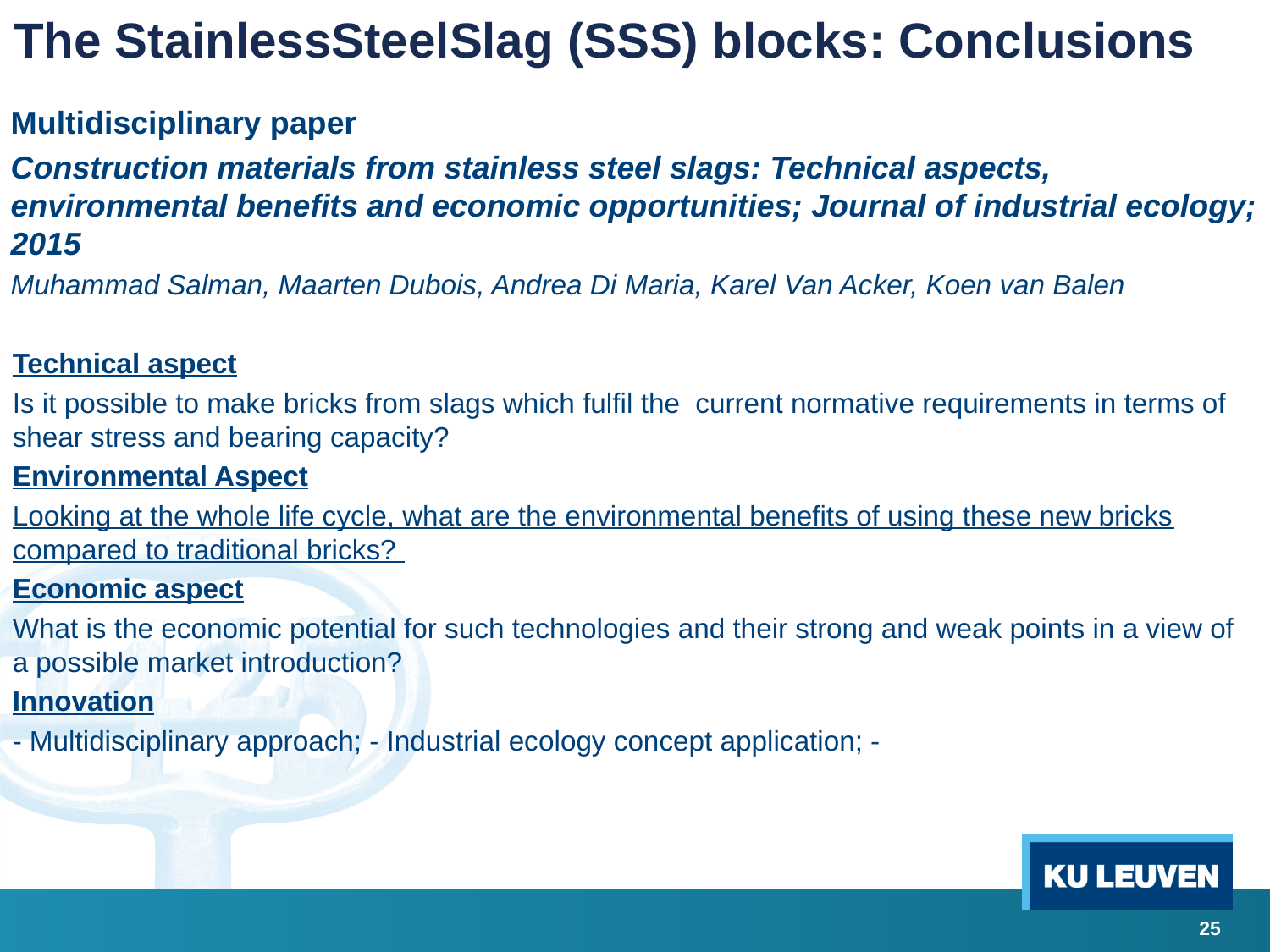

The StainlessSteelSlag (SSS) blocks: Conclusions
Multidisciplinary paper
Construction materials from stainless steel slags: Technical aspects, environmental benefits and economic opportunities; Journal of industrial ecology; 2015
Muhammad Salman, Maarten Dubois, Andrea Di Maria, Karel Van Acker, Koen van Balen

Technical aspect
Is it possible to make bricks from slags which fulfil the  current normative requirements in terms of shear stress and bearing capacity?
Environmental Aspect
Looking at the whole life cycle, what are the environmental benefits of using these new bricks compared to traditional bricks?
Economic aspect
What is the economic potential for such technologies and their strong and weak points in a view of a possible market introduction?
Innovation
- Multidisciplinary approach; - Industrial ecology concept application; -
25